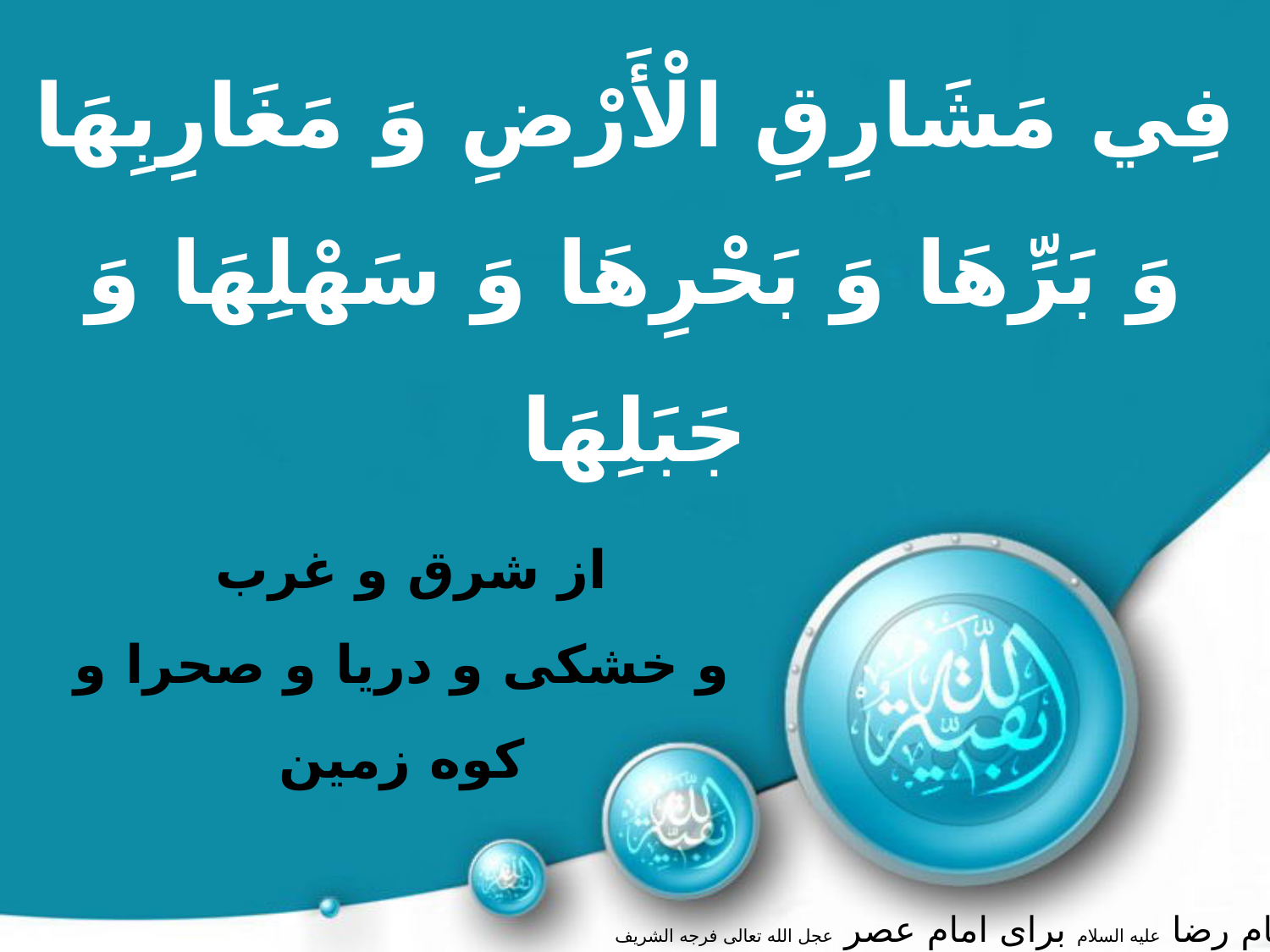

فِي مَشَارِقِ الْأَرْضِ وَ مَغَارِبِهَا
وَ بَرِّهَا وَ بَحْرِهَا وَ سَهْلِهَا وَ جَبَلِهَا
از شرق و غرب
و خشکی و دریا و صحرا و كوه زمین